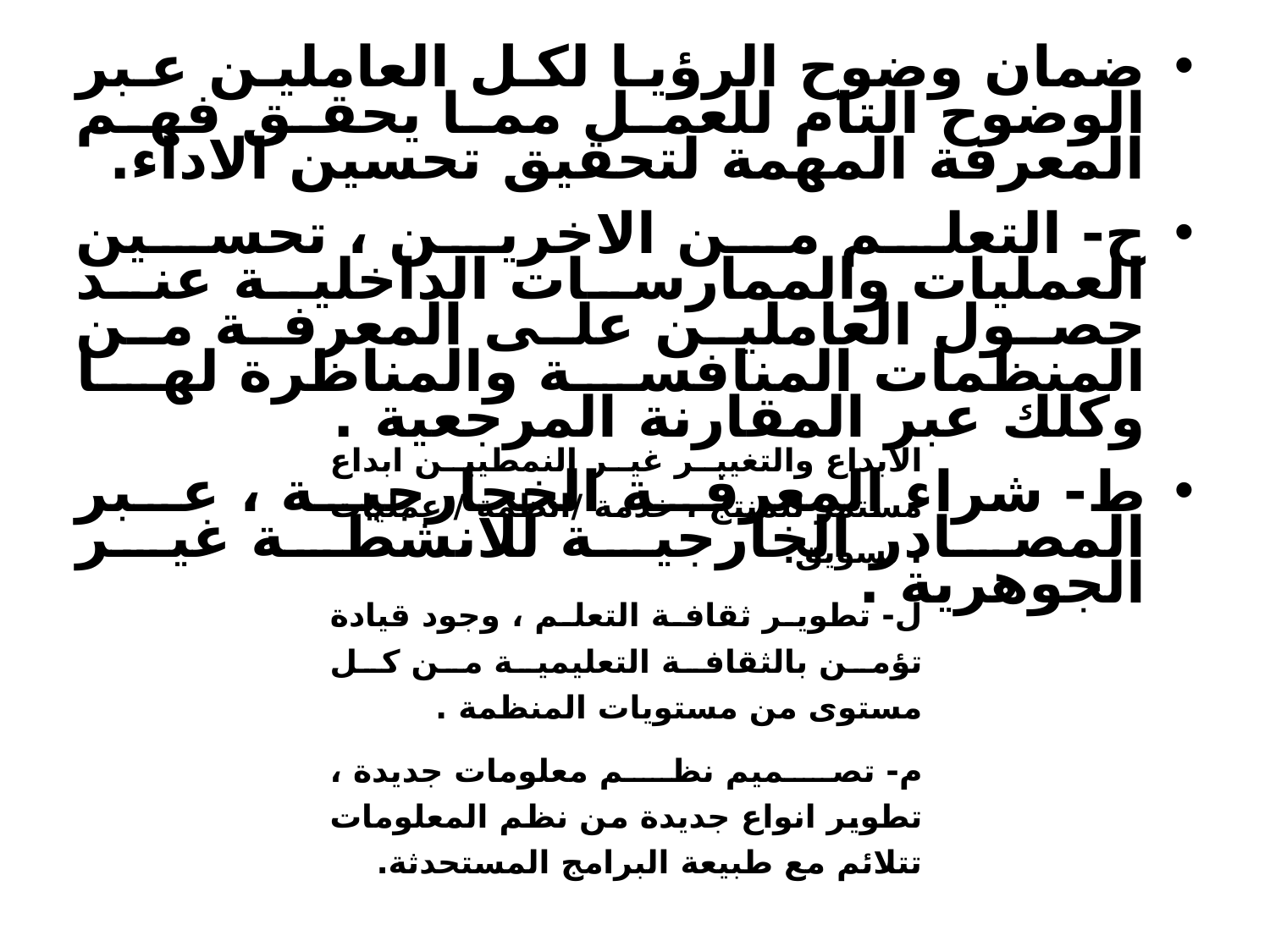

ضمان وضوح الرؤيا لكل العاملين عبر الوضوح التام للعمل مما يحقق فهم المعرفة المهمة لتحقيق تحسين الاداء.
ح- التعلم من الاخرين ، تحسين العمليات والممارسات الداخلية عند حصول العاملين على المعرفة من المنظمات المنافسة والمناظرة لها وكلك عبر المقارنة المرجعية .
ط- شراء المعرفة الخحارجية ، عبر المصادر الخارجية للانشطة غير الجوهرية .

الابداع والتغيير غير النمطيين ابداع مستمر للمنتج ، خدمة /انظمة / عمليات ، تسويق.
ل- تطوير ثقافة التعلم ، وجود قيادة تؤمن بالثقافة التعليمية من كل مستوى من مستويات المنظمة .
م- تصميم نظم معلومات جديدة ، تطوير انواع جديدة من نظم المعلومات تتلائم مع طبيعة البرامج المستحدثة.